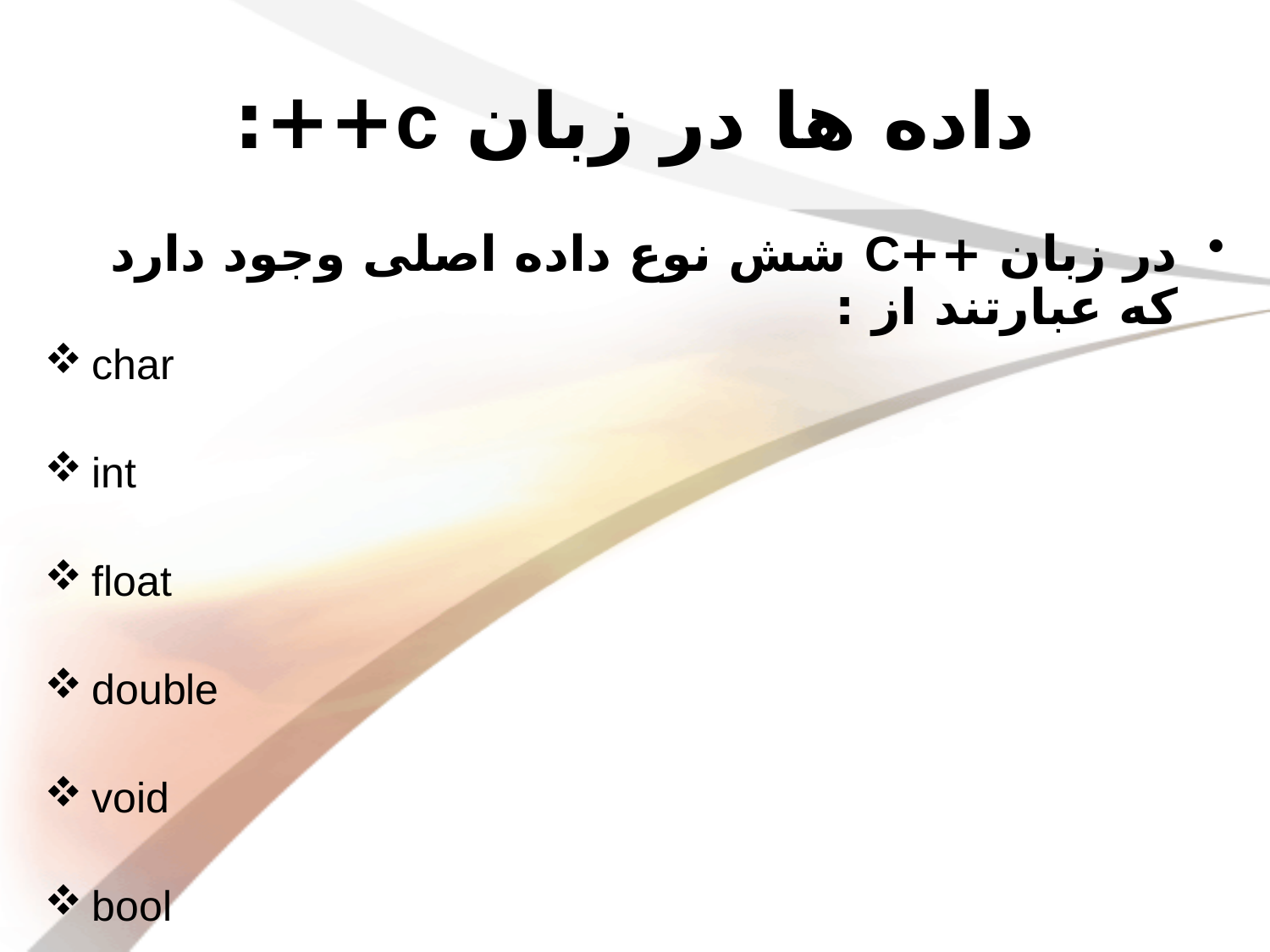

# داده ها در زبان c++:
در زبان ++C شش نوع داده اصلی وجود دارد که عبارتند از :
char

int

float

double

void

bool